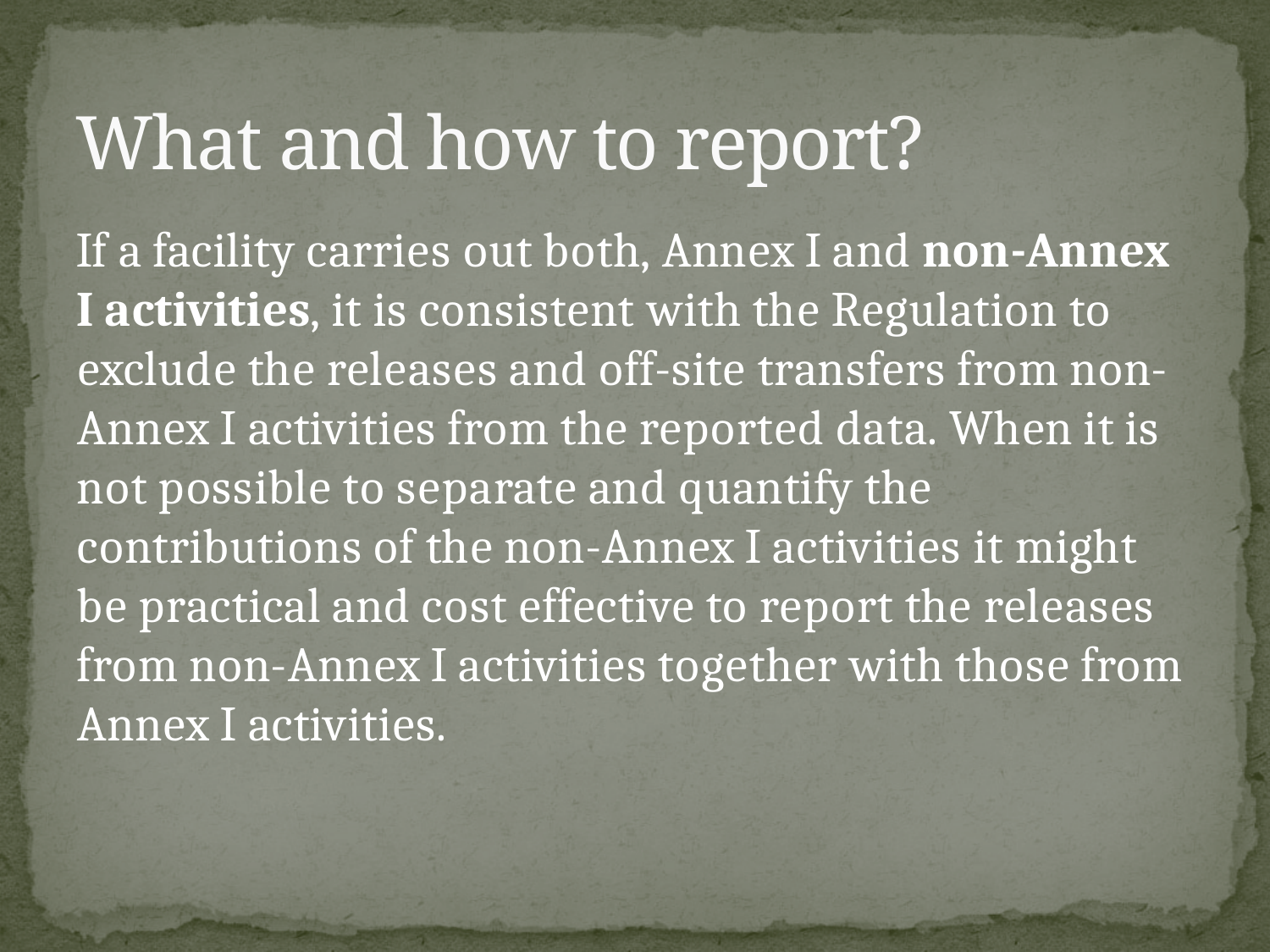

# What and how to report?
If a facility carries out both, Annex I and non-Annex I activities, it is consistent with the Regulation to exclude the releases and off-site transfers from non-Annex I activities from the reported data. When it is not possible to separate and quantify the contributions of the non-Annex I activities it might be practical and cost effective to report the releases from non-Annex I activities together with those from Annex I activities.